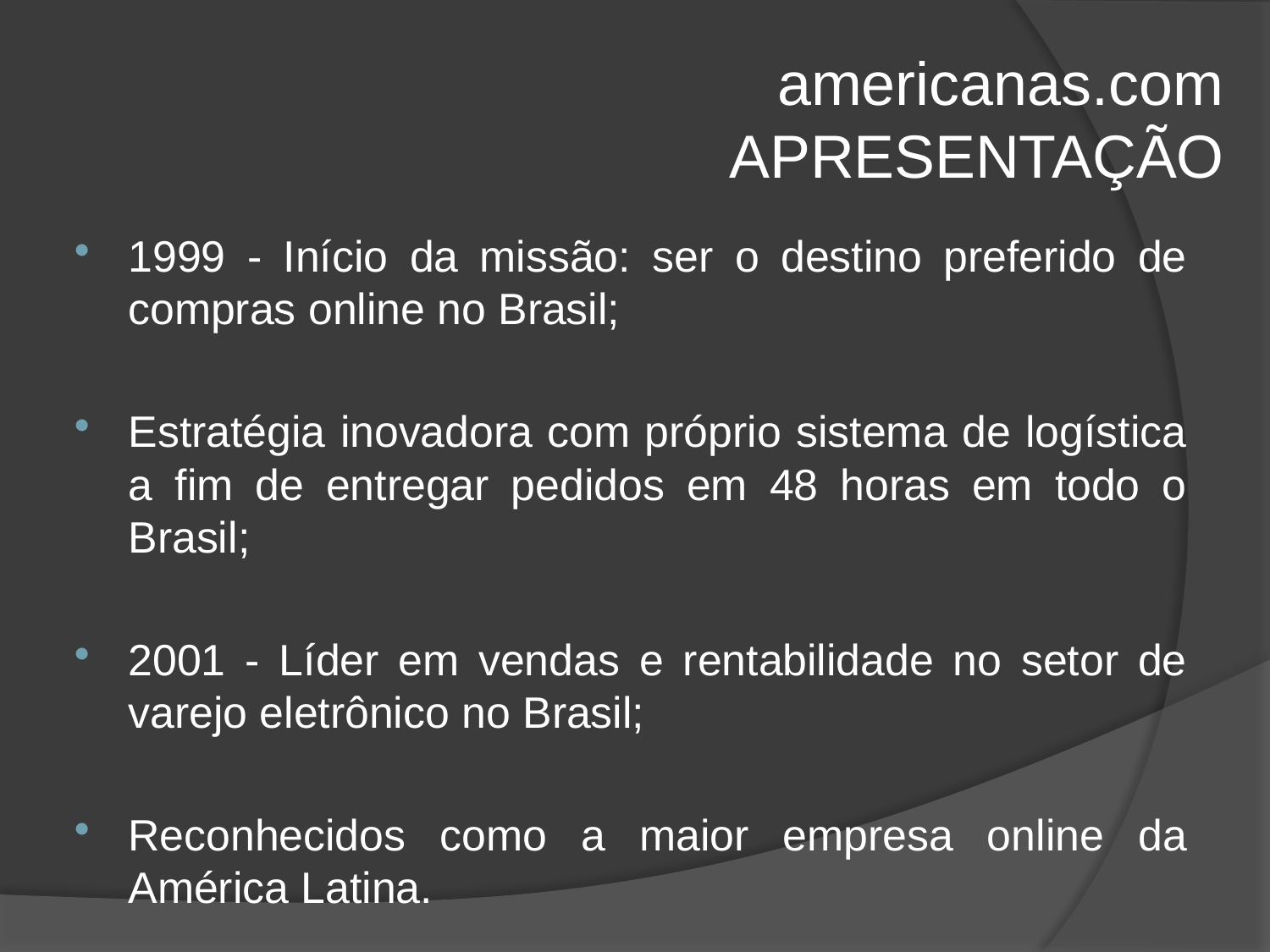

# americanas.com APRESENTAÇÃO
1999 - Início da missão: ser o destino preferido de compras online no Brasil;

Estratégia inovadora com próprio sistema de logística a fim de entregar pedidos em 48 horas em todo o Brasil;

2001 - Líder em vendas e rentabilidade no setor de varejo eletrônico no Brasil;

Reconhecidos como a maior empresa online da América Latina.